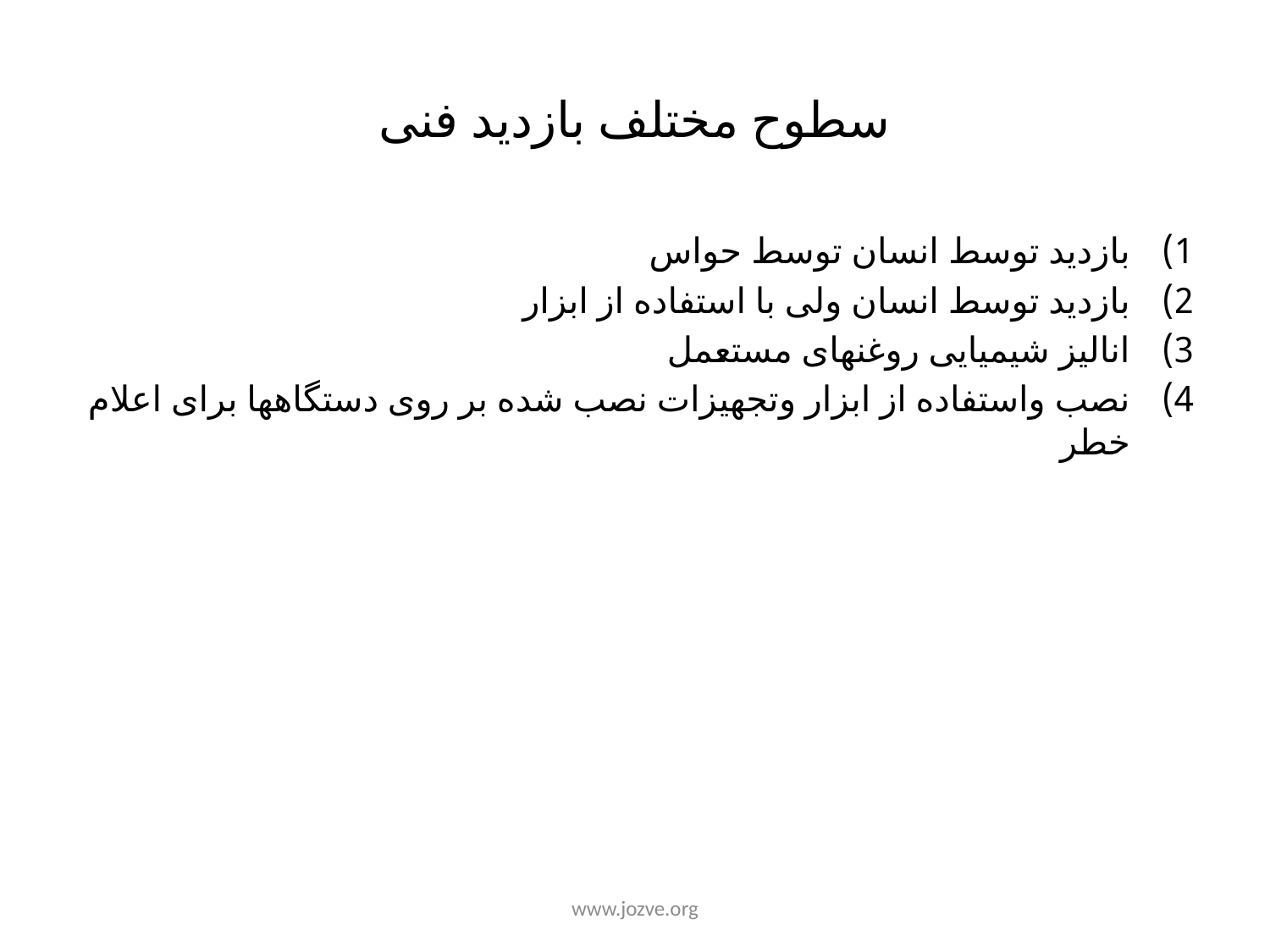

# سطوح مختلف بازدید فنی
بازدید توسط انسان توسط حواس
بازدید توسط انسان ولی با استفاده از ابزار
انالیز شیمیایی روغنهای مستعمل
نصب واستفاده از ابزار وتجهیزات نصب شده بر روی دستگاهها برای اعلام خطر
www.jozve.org